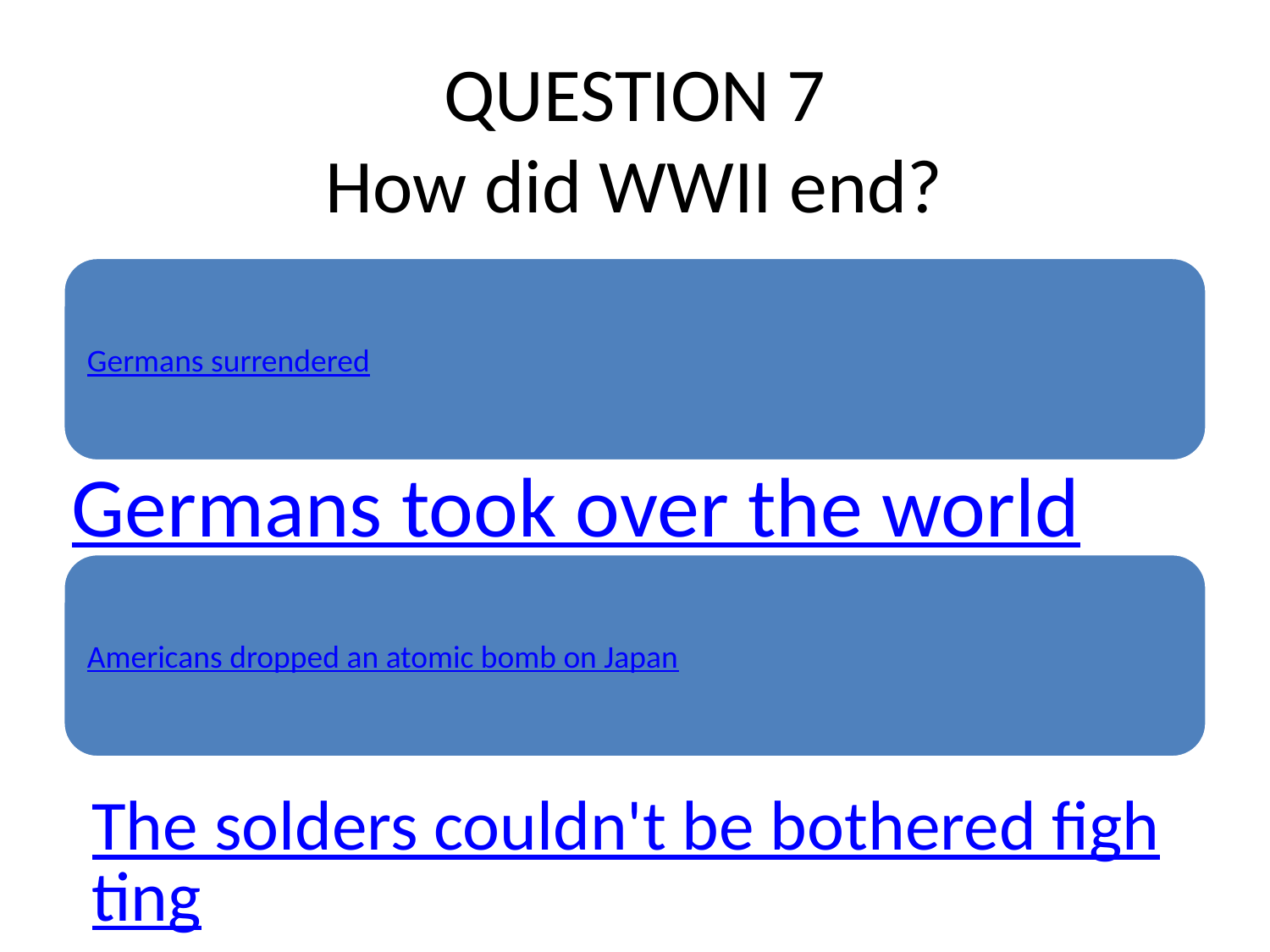

# QUESTION 7 How did WWII end?
Germans surrendered
Americans dropped an atomic bomb on Japan
Germans took over the world
The solders couldn't be bothered fighting